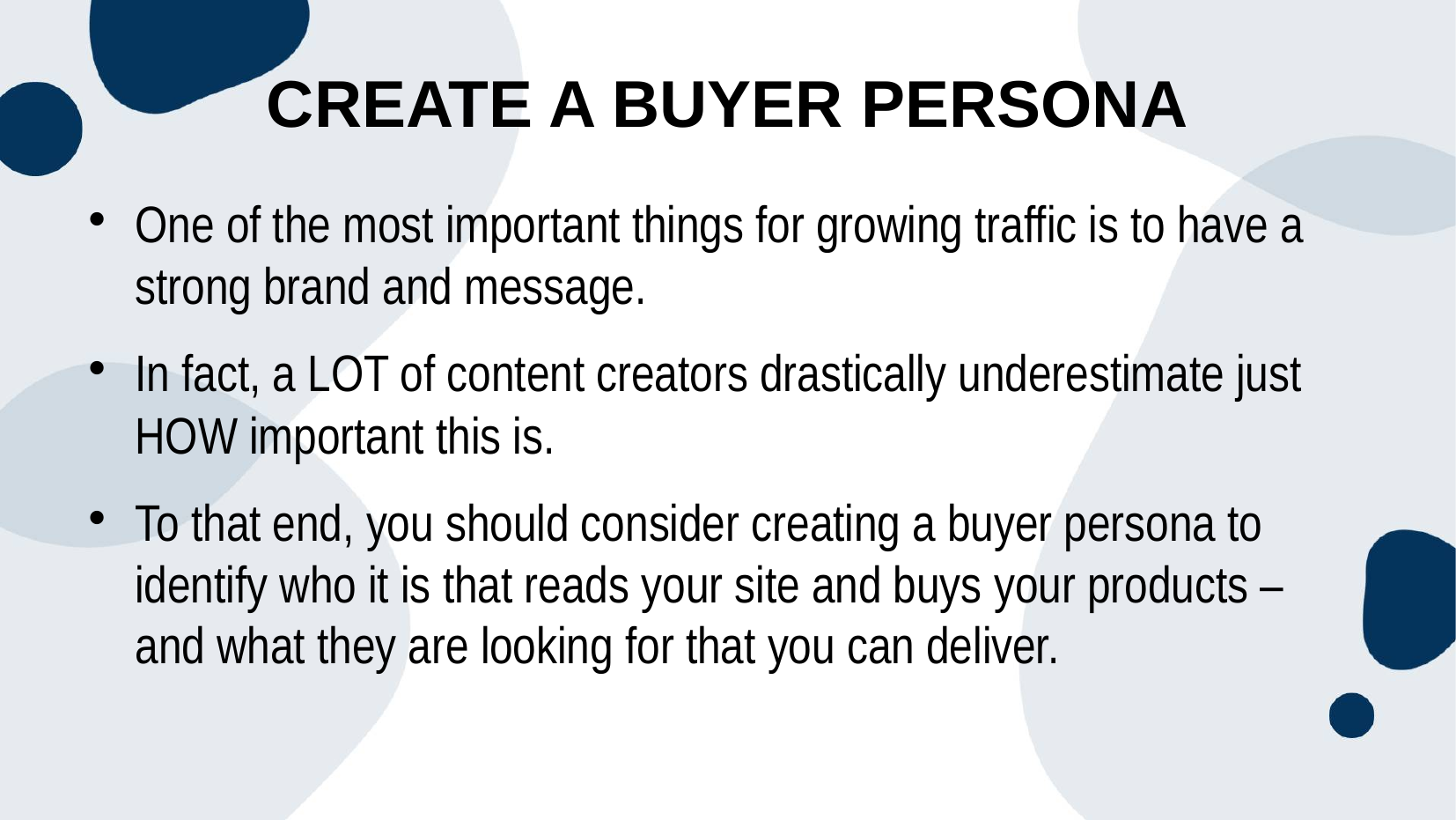

Create a Buyer Persona
One of the most important things for growing traffic is to have a strong brand and message.
In fact, a LOT of content creators drastically underestimate just HOW important this is.
To that end, you should consider creating a buyer persona to identify who it is that reads your site and buys your products –   and what they are looking for that you can deliver.